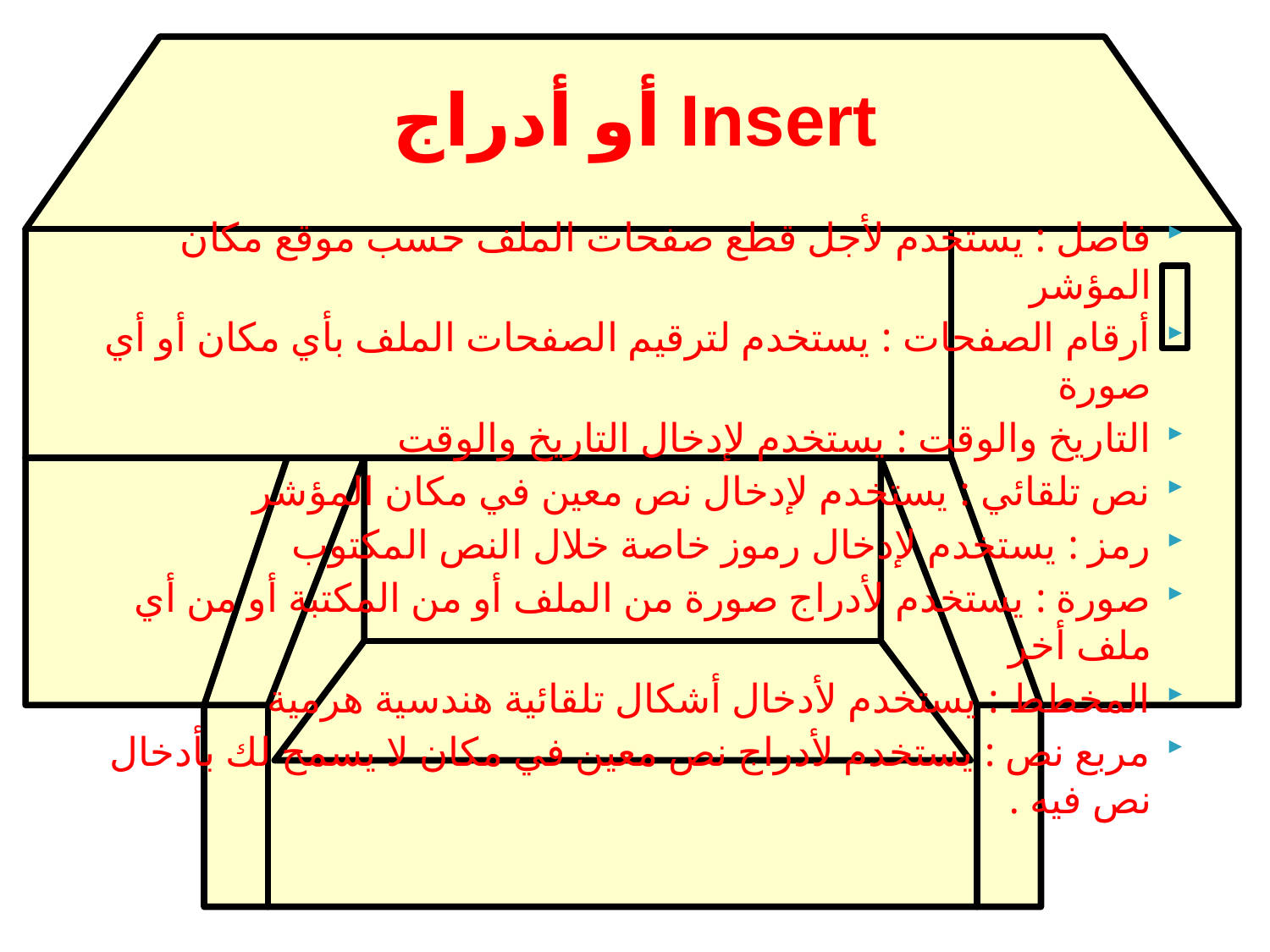

# Insert أو أدراج
فاصل : يستخدم لأجل قطع صفحات الملف حسب موقع مكان المؤشر
أرقام الصفحات : يستخدم لترقيم الصفحات الملف بأي مكان أو أي صورة
التاريخ والوقت : يستخدم لإدخال التاريخ والوقت
نص تلقائي : يستخدم لإدخال نص معين في مكان المؤشر
رمز : يستخدم لإدخال رموز خاصة خلال النص المكتوب
صورة : يستخدم لأدراج صورة من الملف أو من المكتبة أو من أي ملف أخر
المخطط : يستخدم لأدخال أشكال تلقائية هندسية هرمية
مربع نص : يستخدم لأدراج نص معين في مكان لا يسمح لك بأدخال نص فيه .